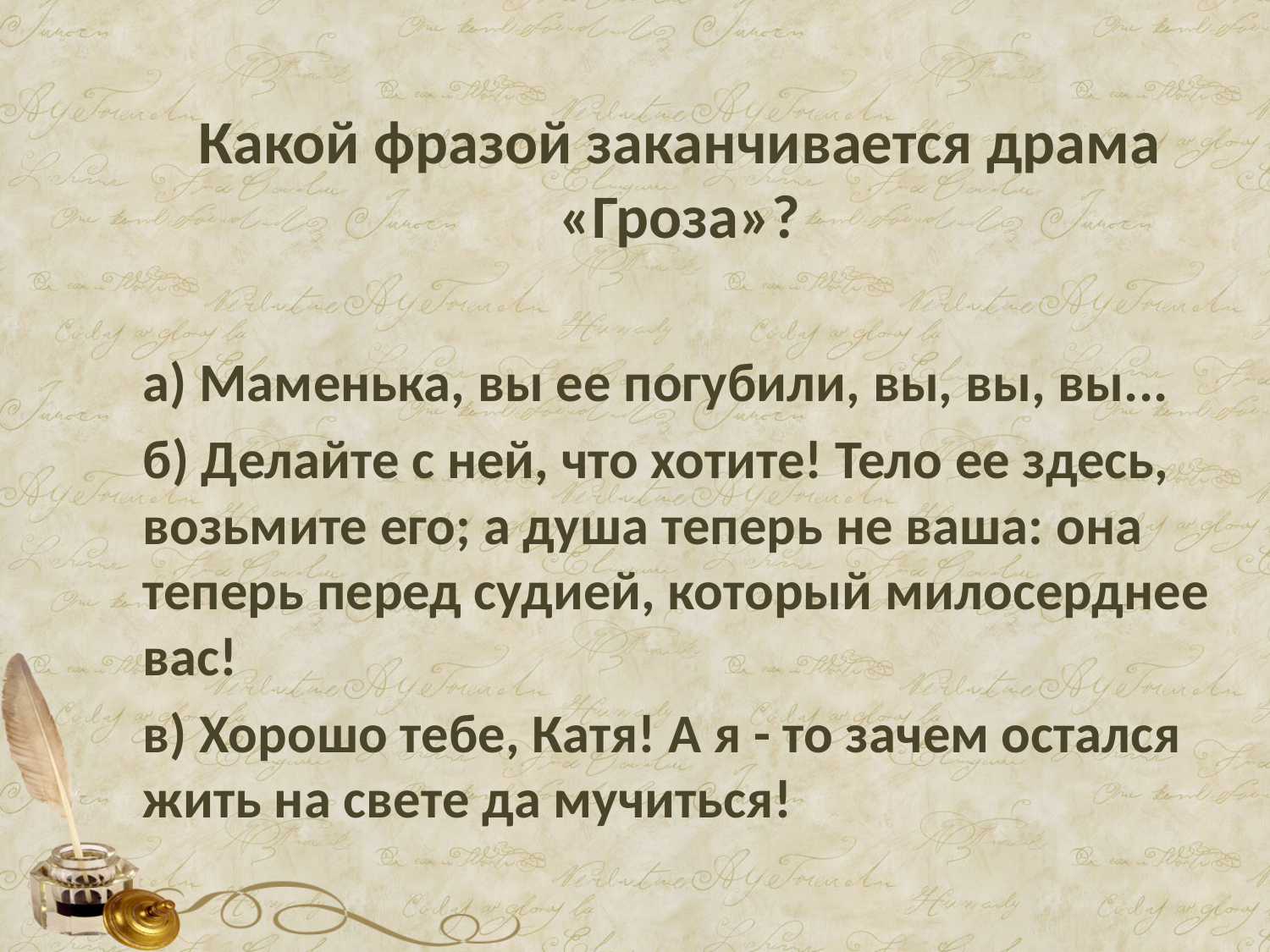

Какой фразой заканчивается драма «Гроза»?

а) Маменька, вы ее погубили, вы, вы, вы...
б) Делайте с ней, что хотите! Тело ее здесь, возьмите его; а душа теперь не ваша: она теперь перед судией, который милосерднее вас!
в) Хорошо тебе, Катя! А я - то зачем остался жить на свете да мучиться!